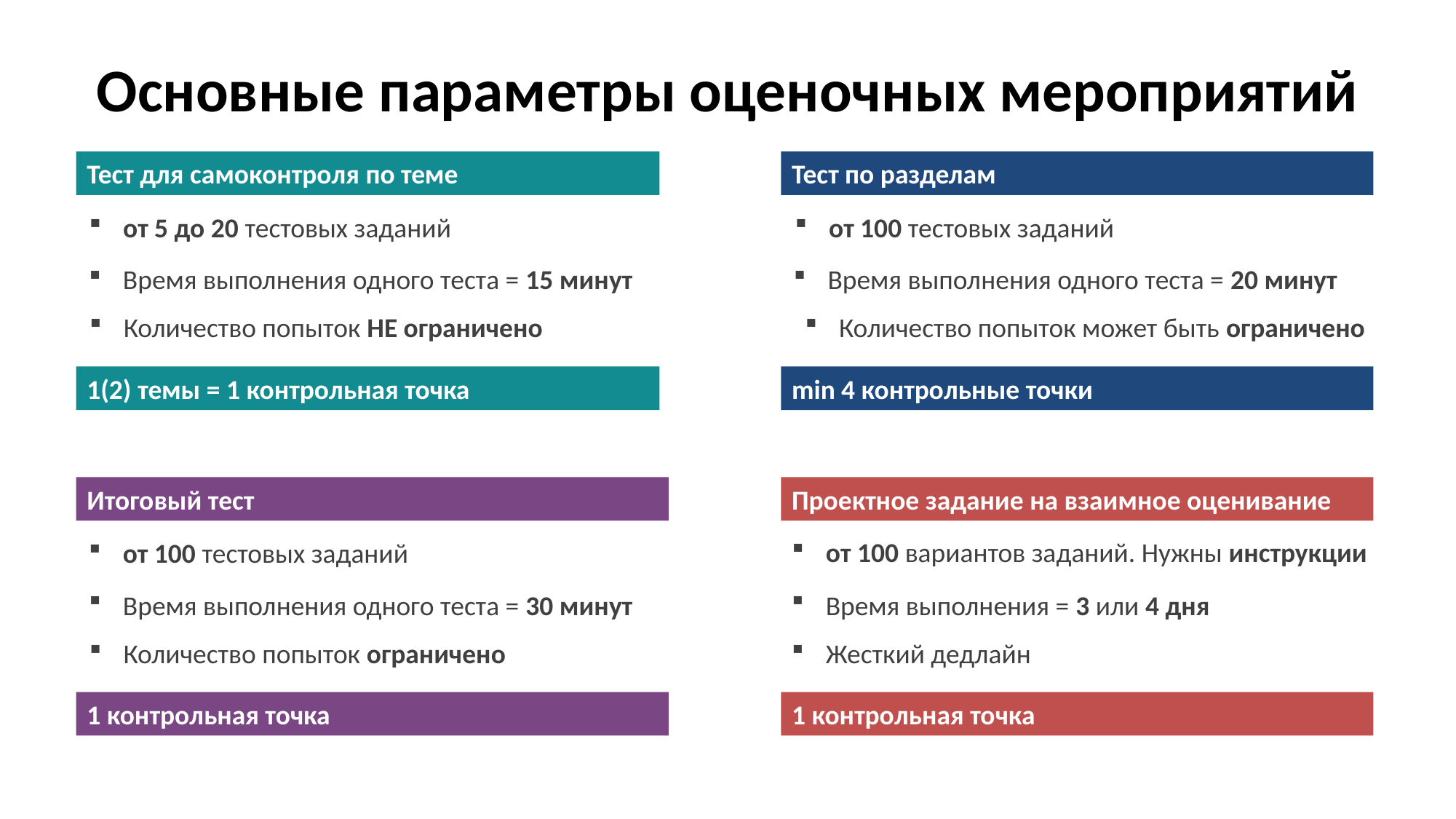

# Основные параметры оценочных мероприятий
Тест для самоконтроля по теме
от 5 до 20 тестовых заданий
Время выполнения одного теста = 15 минут
Количество попыток НЕ ограничено
1(2) темы = 1 контрольная точка
Тест по разделам
от 100 тестовых заданий
Время выполнения одного теста = 20 минут
Количество попыток может быть ограничено
min 4 контрольные точки
Итоговый тест
от 100 тестовых заданий
Время выполнения одного теста = 30 минут
Количество попыток ограничено
1 контрольная точка
Проектное задание на взаимное оценивание
от 100 вариантов заданий. Нужны инструкции
Время выполнения = 3 или 4 дня
Жесткий дедлайн
1 контрольная точка